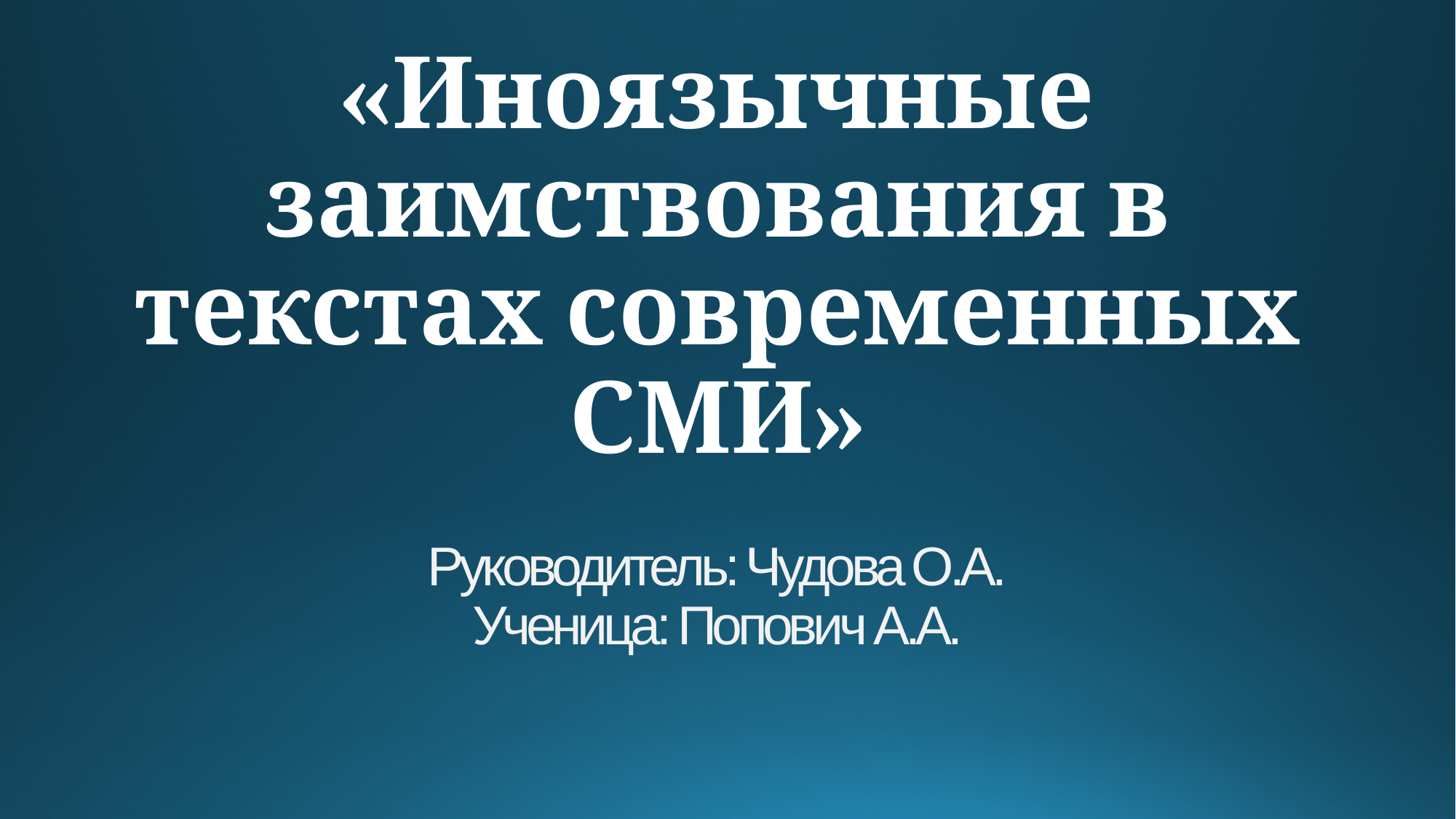

«Иноязычные заимствования в текстах современных СМИ»

# Руководитель: Чудова О.А. Ученица: Попович А.А.